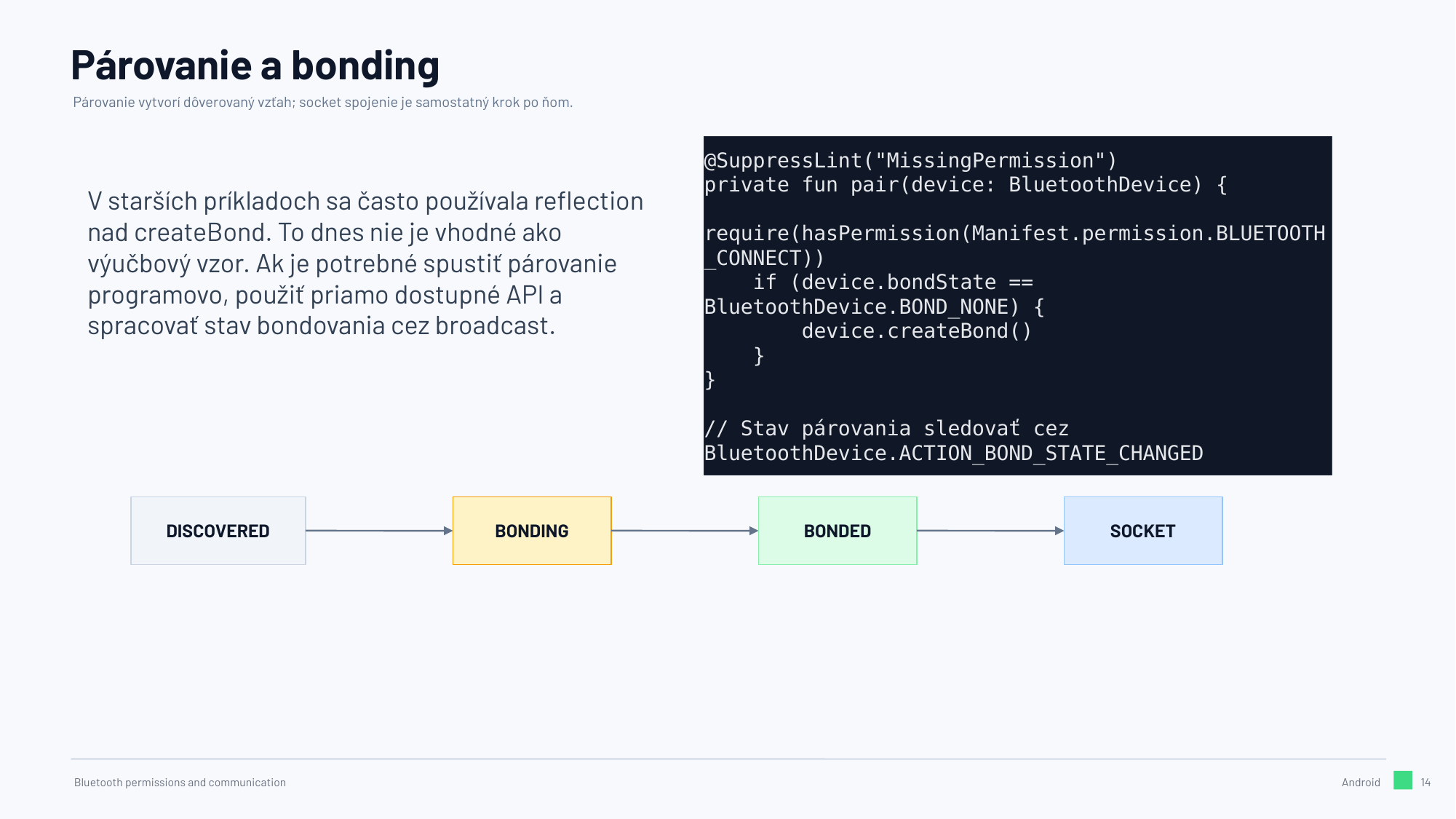

Párovanie a bonding
Párovanie vytvorí dôverovaný vzťah; socket spojenie je samostatný krok po ňom.
V starších príkladoch sa často používala reflection nad createBond. To dnes nie je vhodné ako výučbový vzor. Ak je potrebné spustiť párovanie programovo, použiť priamo dostupné API a spracovať stav bondovania cez broadcast.
@SuppressLint("MissingPermission")
private fun pair(device: BluetoothDevice) {
    require(hasPermission(Manifest.permission.BLUETOOTH_CONNECT))
    if (device.bondState == BluetoothDevice.BOND_NONE) {
        device.createBond()
    }
}

// Stav párovania sledovať cez BluetoothDevice.ACTION_BOND_STATE_CHANGED
DISCOVERED
BONDING
BONDED
SOCKET

14